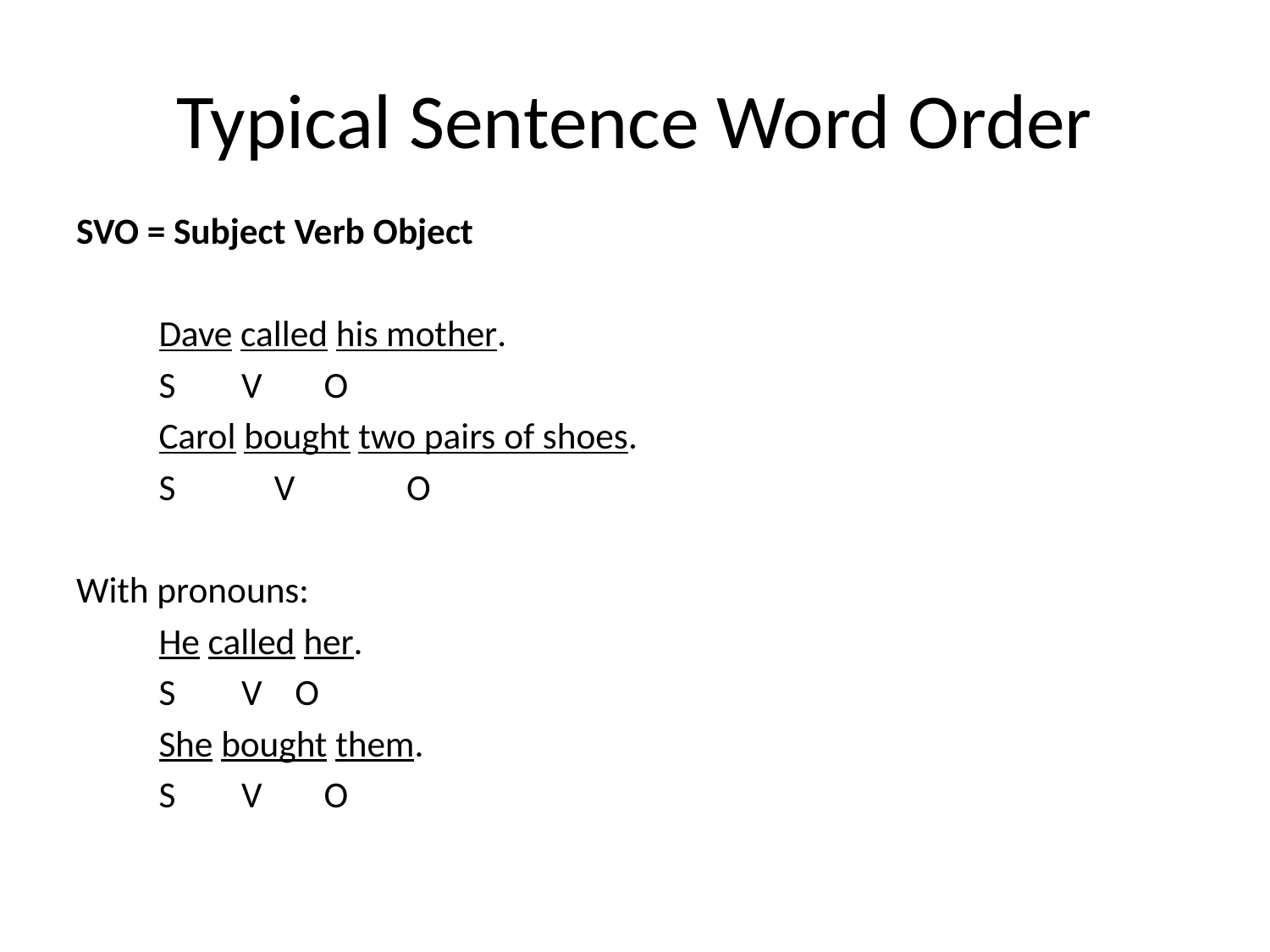

# Typical Sentence Word Order
SVO = Subject Verb Object

	Dave called his mother.
	S	V	O
	Carol bought two pairs of shoes.
	S	    V		O

With pronouns:
	He called her.
	S	V    O
	She bought them.
	S	V	O